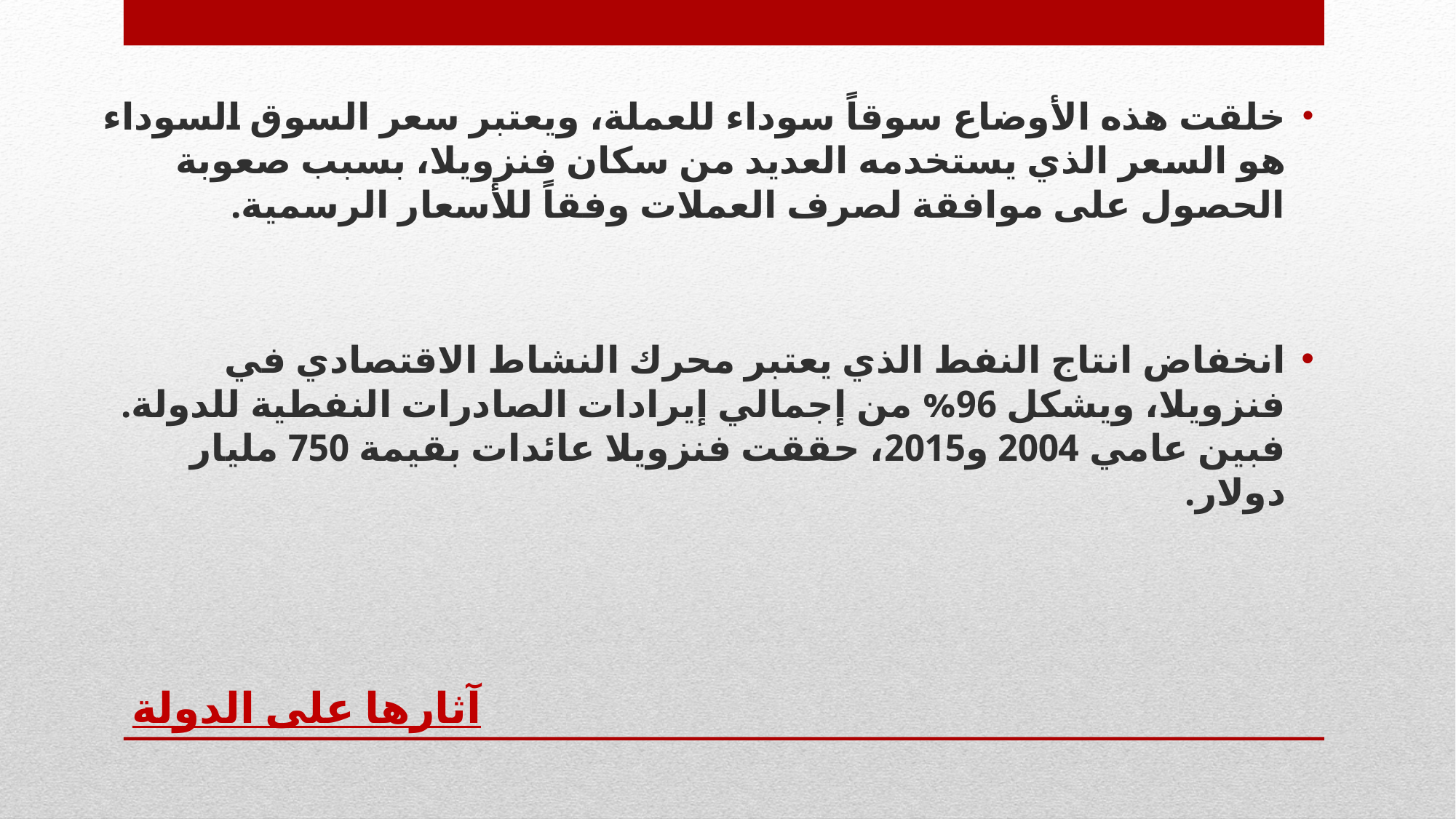

خلقت هذه الأوضاع سوقاً سوداء للعملة، ويعتبر سعر السوق السوداء هو السعر الذي يستخدمه العديد من سكان فنزويلا، بسبب صعوبة الحصول على موافقة لصرف العملات وفقاً للأسعار الرسمية.

	انخفاض انتاج النفط الذي يعتبر محرك النشاط الاقتصادي في فنزويلا، ويشكل 96% من إجمالي إيرادات الصادرات النفطية للدولة. فبين عامي 2004 و2015، حققت فنزويلا عائدات بقيمة 750 مليار دولار.

# آثارها على الدولة